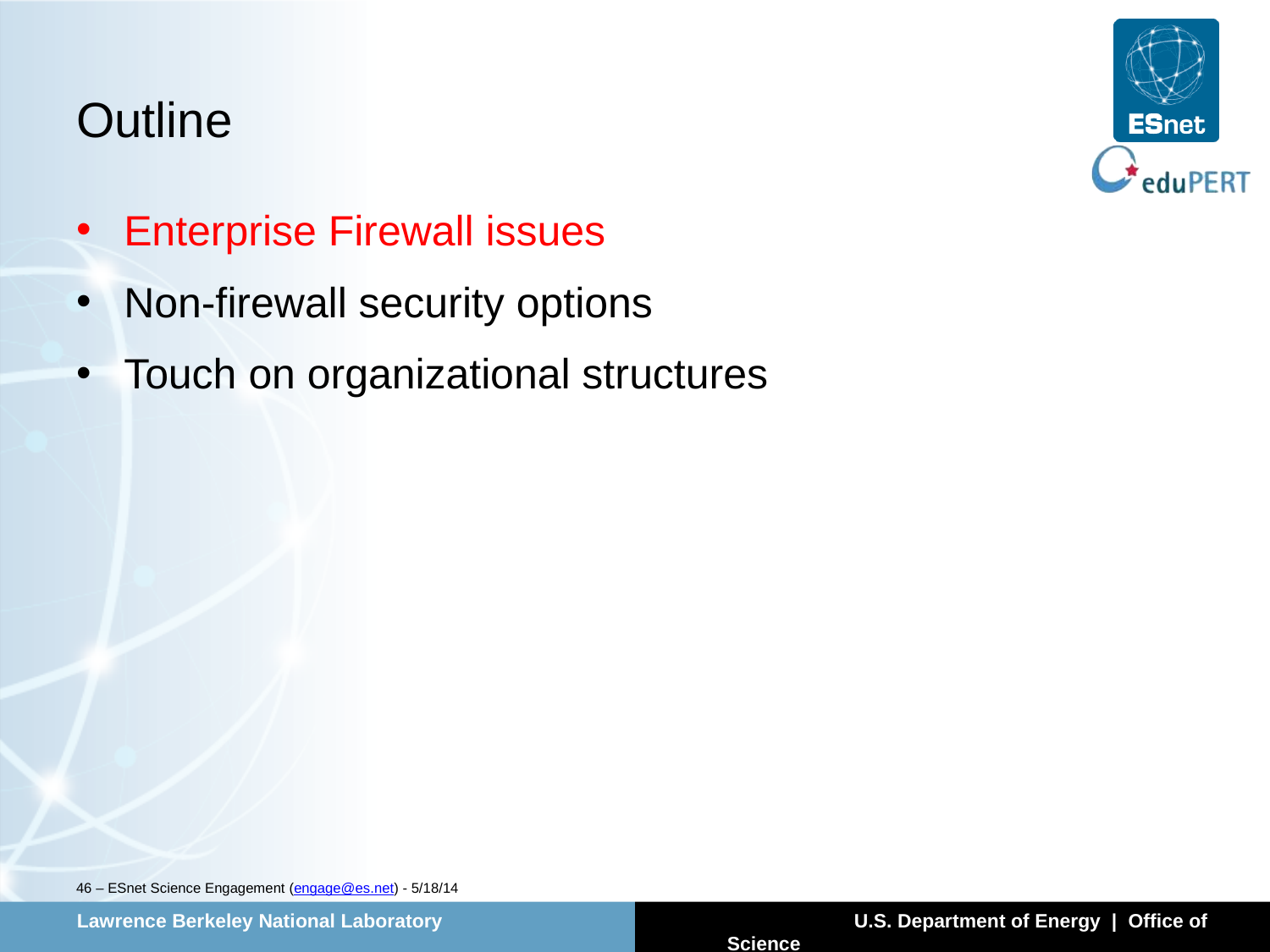

# Outline
Enterprise Firewall issues
Non-firewall security options
Touch on organizational structures
46 – ESnet Science Engagement (engage@es.net) - 5/18/14